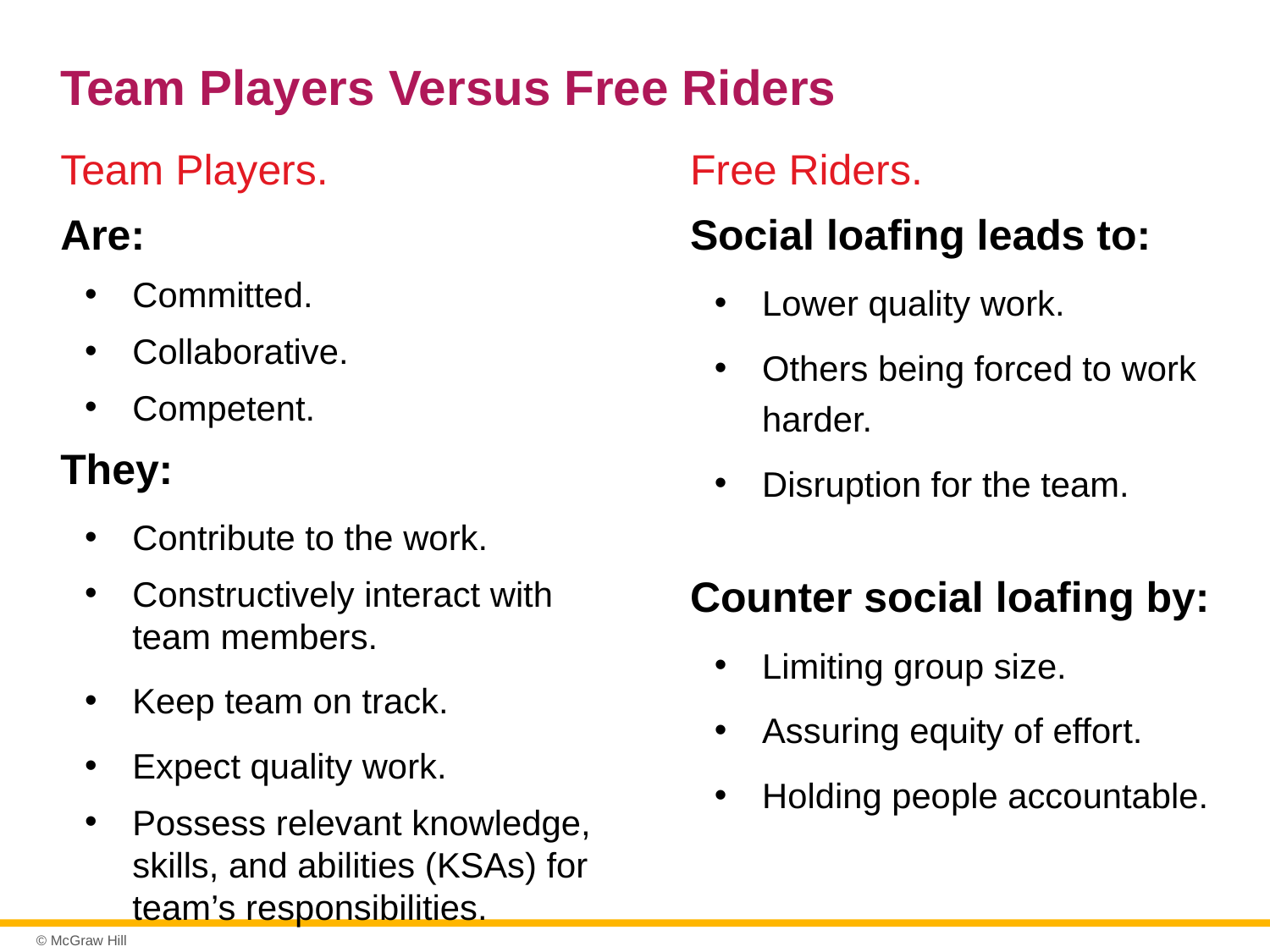

# Team Players Versus Free Riders
Team Players.
Are:
Committed.
Collaborative.
Competent.
They:
Contribute to the work.
Constructively interact with team members.
Keep team on track.
Expect quality work.
Possess relevant knowledge, skills, and abilities (KSAs) for team’s responsibilities.

Free Riders.
Social loafing leads to:
Lower quality work.
Others being forced to work harder.
Disruption for the team.

Counter social loafing by:
Limiting group size.
Assuring equity of effort.
Holding people accountable.